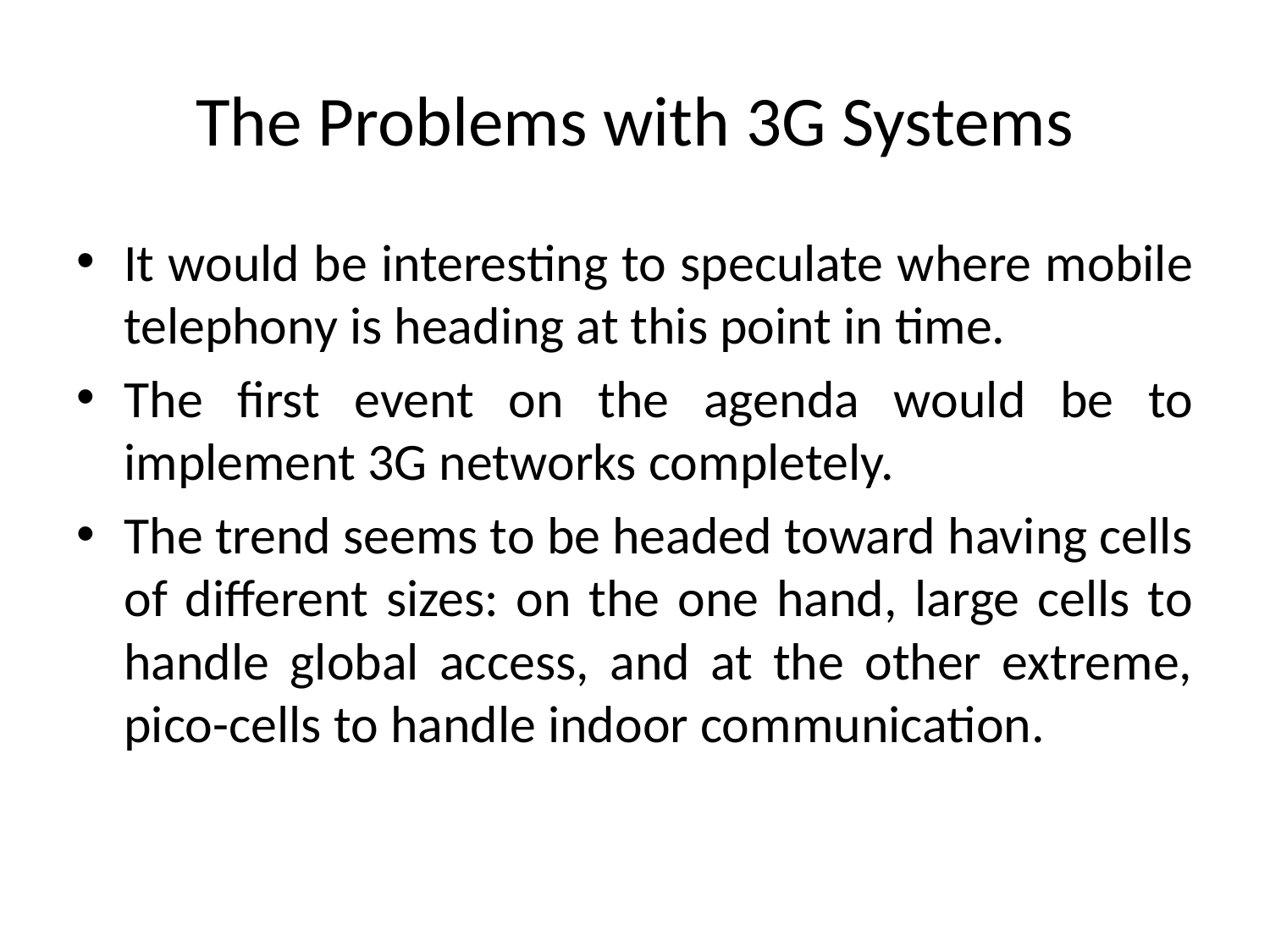

# The Problems with 3G Systems
It would be interesting to speculate where mobile telephony is heading at this point in time.
The first event on the agenda would be to implement 3G networks completely.
The trend seems to be headed toward having cells of different sizes: on the one hand, large cells to handle global access, and at the other extreme, pico-cells to handle indoor communication.